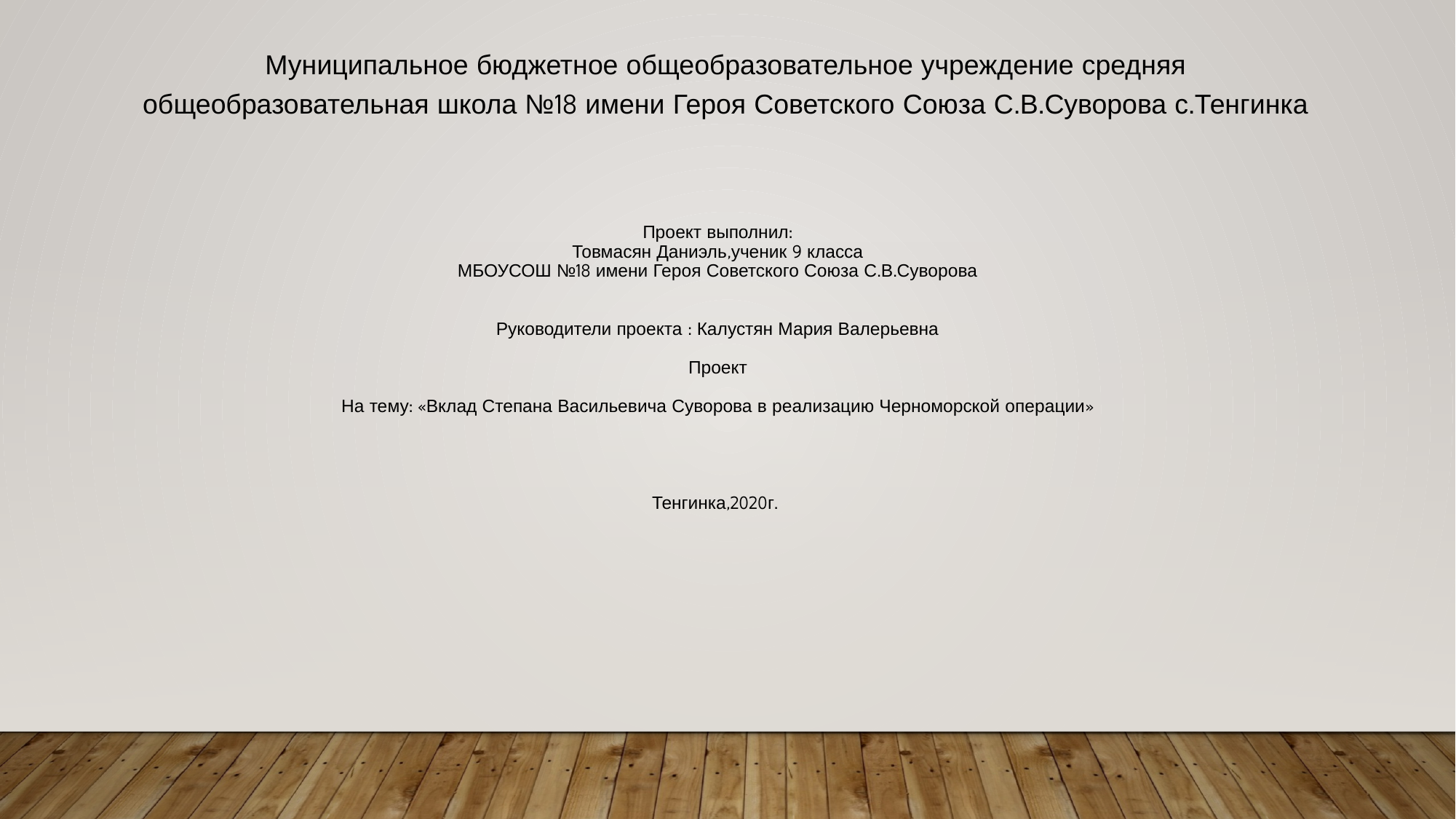

Муниципальное бюджетное общеобразовательное учреждение средняя общеобразовательная школа №18 имени Героя Советского Союза С.В.Суворова с.Тенгинка
# Проект выполнил: Товмасян Даниэль,ученик 9 класса МБОУСОШ №18 имени Героя Советского Союза С.В.Суворова Руководители проекта : Калустян Мария Валерьевна Проект   На тему: «Вклад Степана Васильевича Суворова в реализацию Черноморской операции»     Тенгинка,2020г.